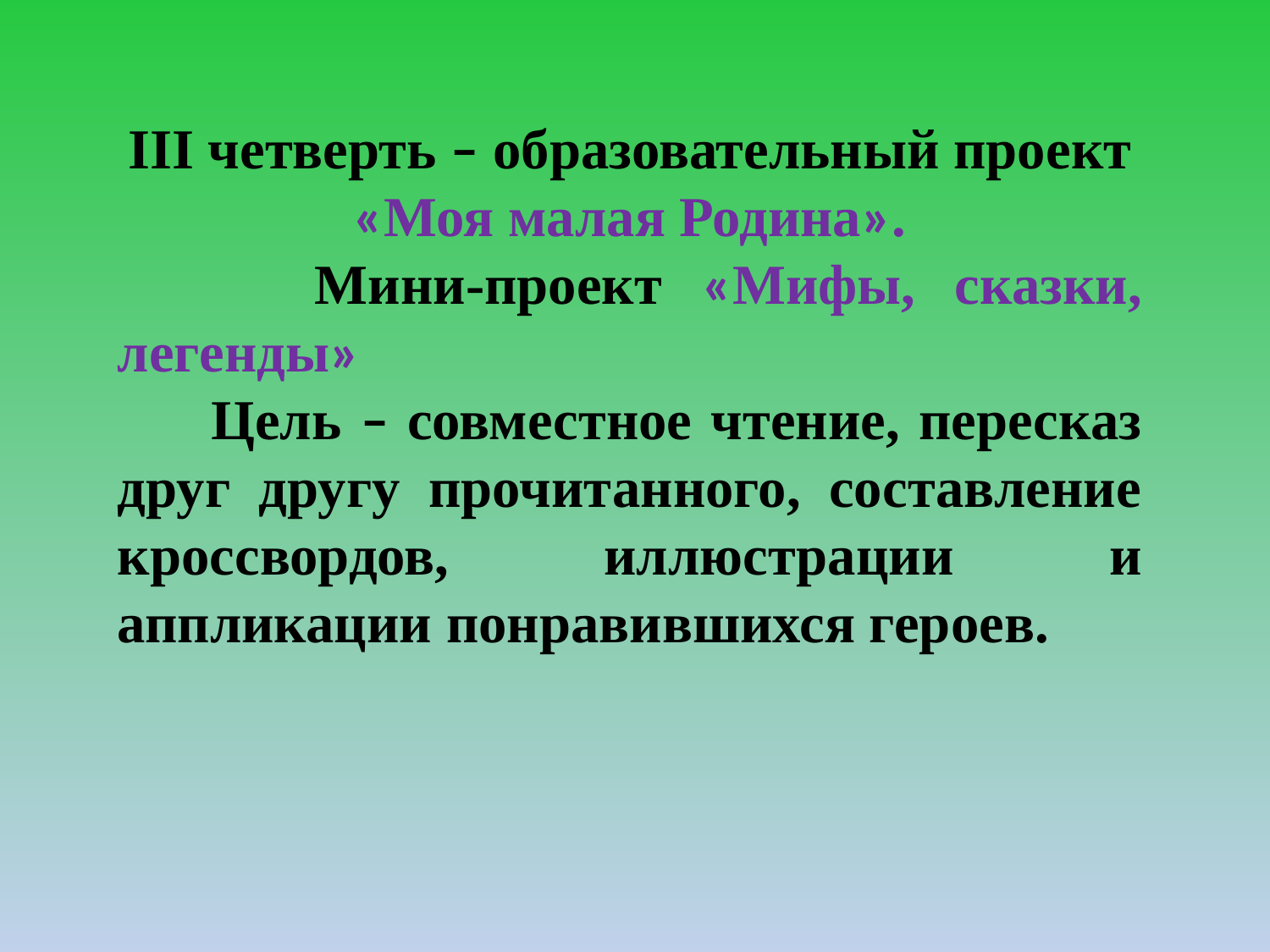

III четверть – образовательный проект «Моя малая Родина».
     Мини-проект «Мифы, сказки, легенды»
     Цель – совместное чтение, пересказ друг другу прочитанного, составление кроссвордов, иллюстрации и аппликации понравившихся героев.